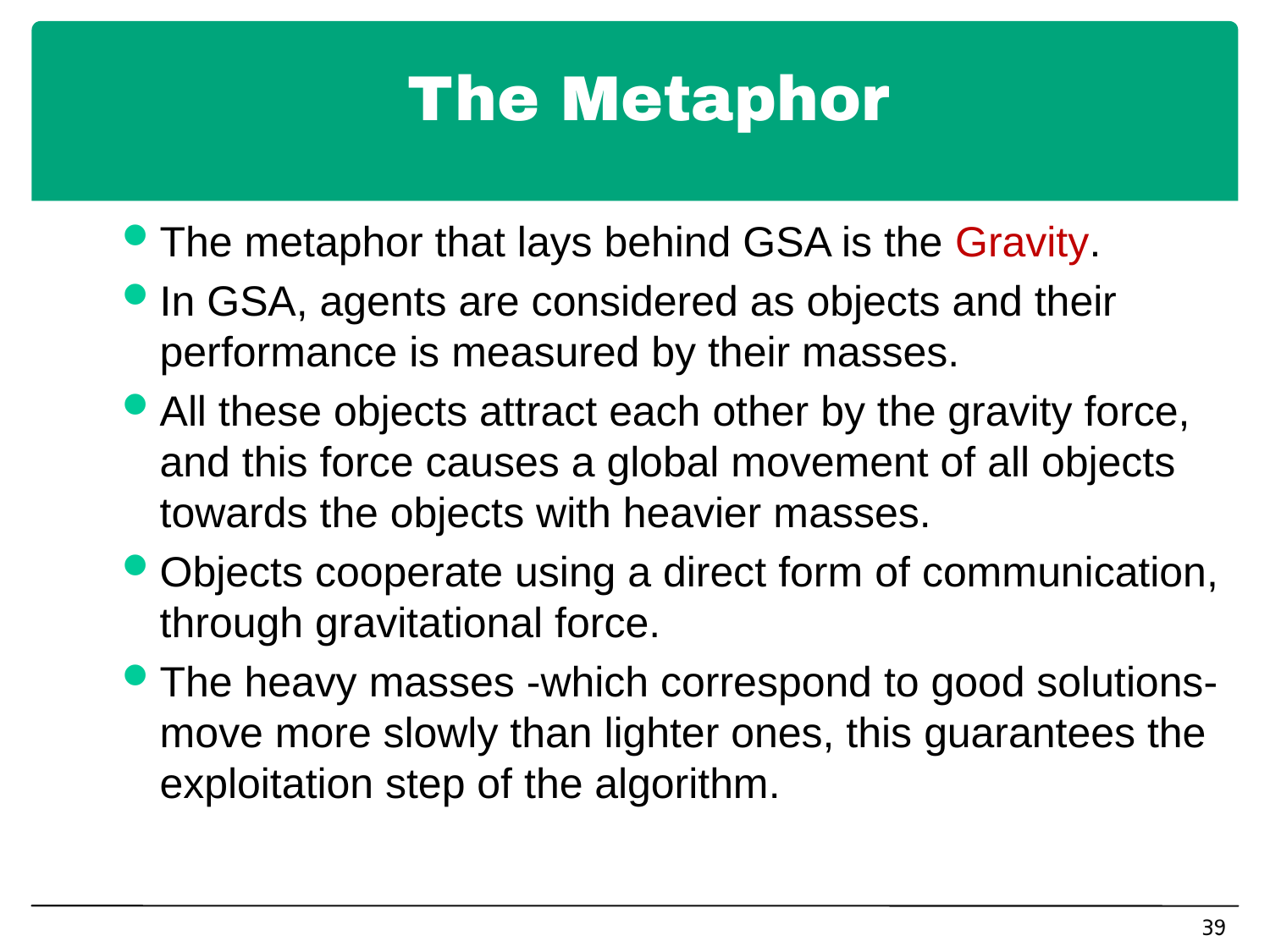

The Metaphor
The metaphor that lays behind GSA is the Gravity.
In GSA, agents are considered as objects and their performance is measured by their masses.
All these objects attract each other by the gravity force, and this force causes a global movement of all objects towards the objects with heavier masses.
Objects cooperate using a direct form of communication, through gravitational force.
The heavy masses -which correspond to good solutions- move more slowly than lighter ones, this guarantees the exploitation step of the algorithm.

39